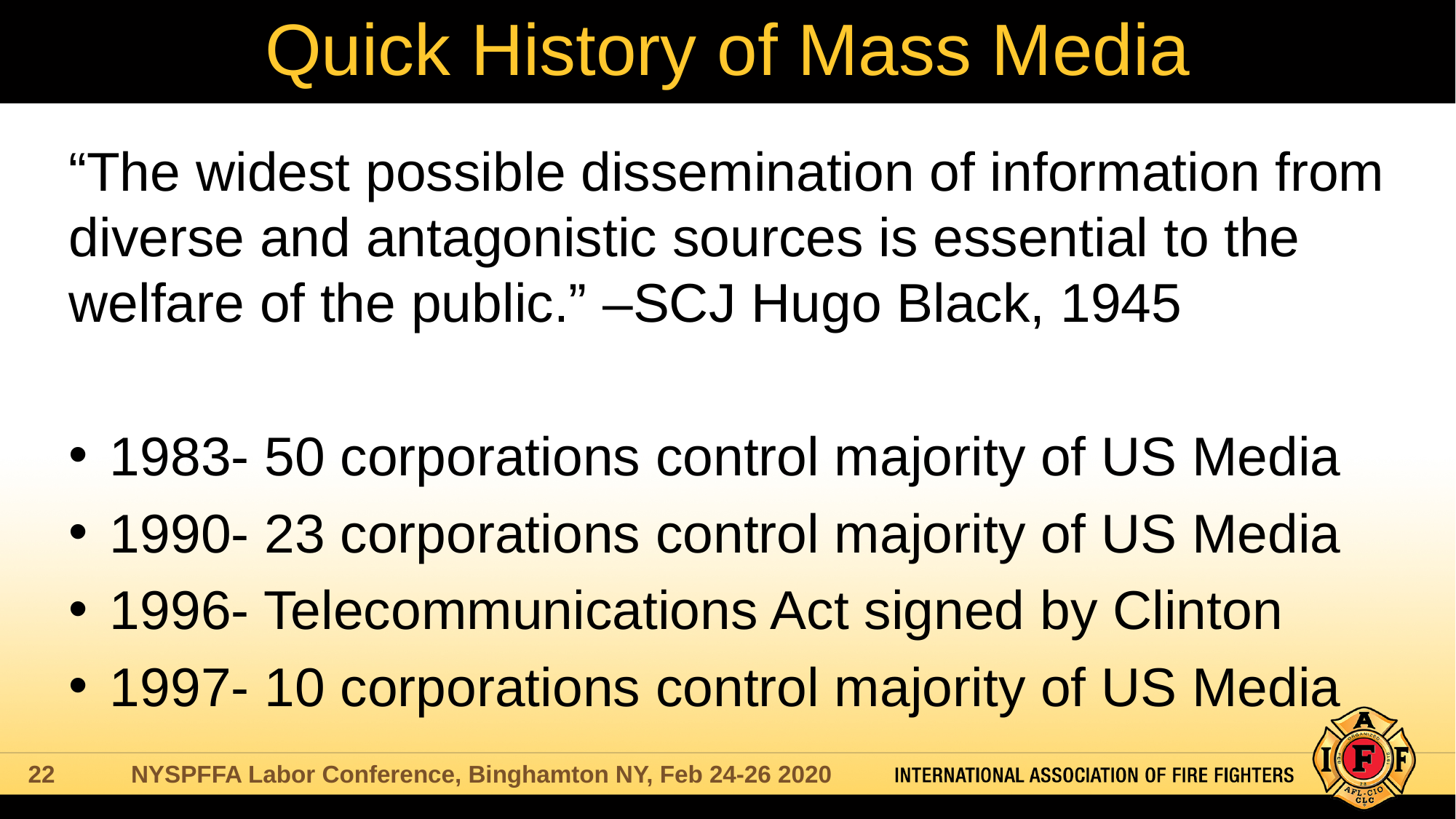

# Quick History of Mass Media
“The widest possible dissemination of information from diverse and antagonistic sources is essential to the welfare of the public.” –SCJ Hugo Black, 1945

1983- 50 corporations control majority of US Media
1990- 23 corporations control majority of US Media
1996- Telecommunications Act signed by Clinton
1997- 10 corporations control majority of US Media

NYSPFFA Labor Conference, Binghamton NY, Feb 24-26 2020